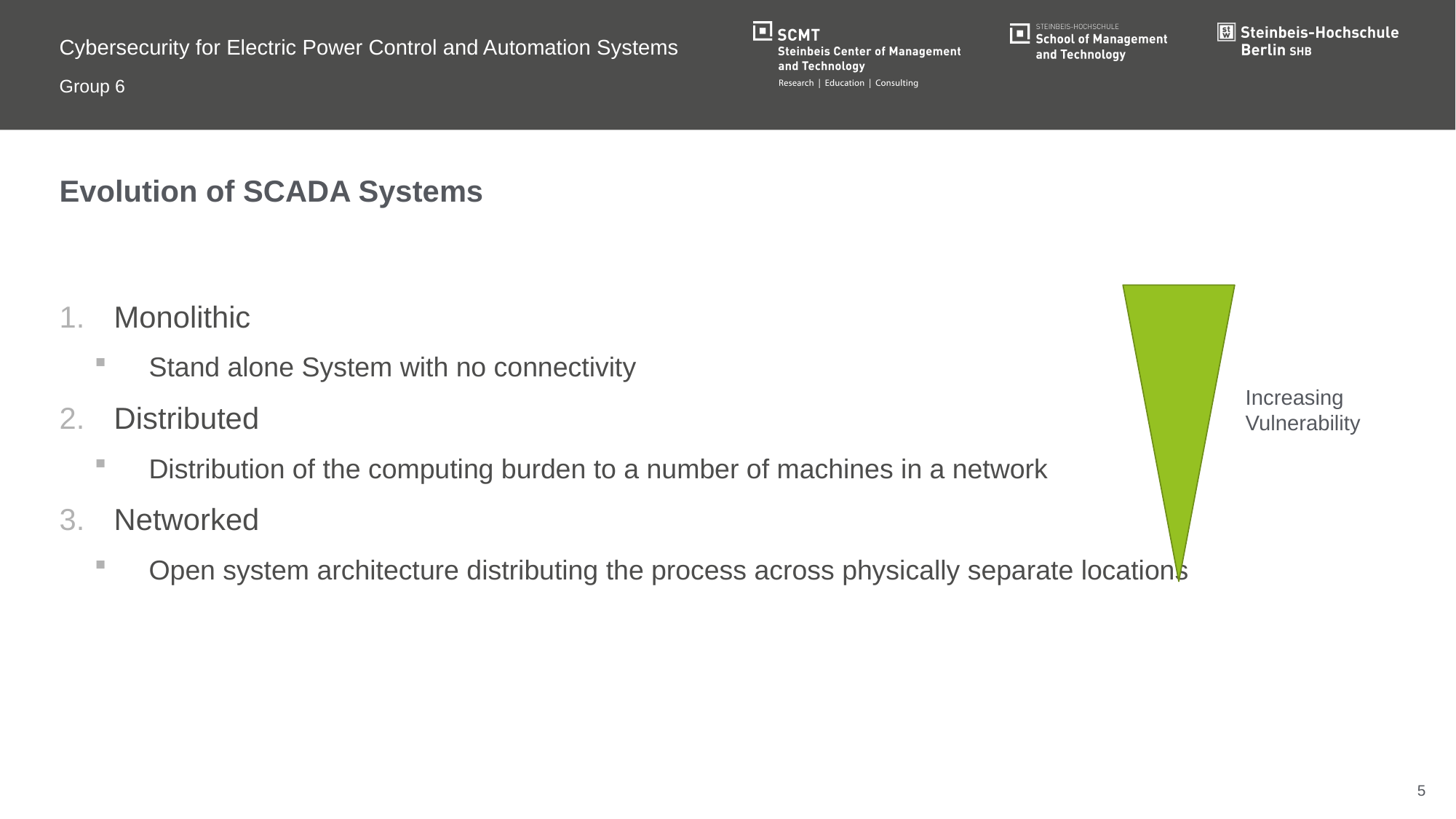

Cybersecurity for Electric Power Control and Automation Systems

Group 6
Evolution of SCADA Systems
Monolithic
Stand alone System with no connectivity
Distributed
Distribution of the computing burden to a number of machines in a network
Networked
Open system architecture distributing the process across physically separate locations

Increasing Vulnerability